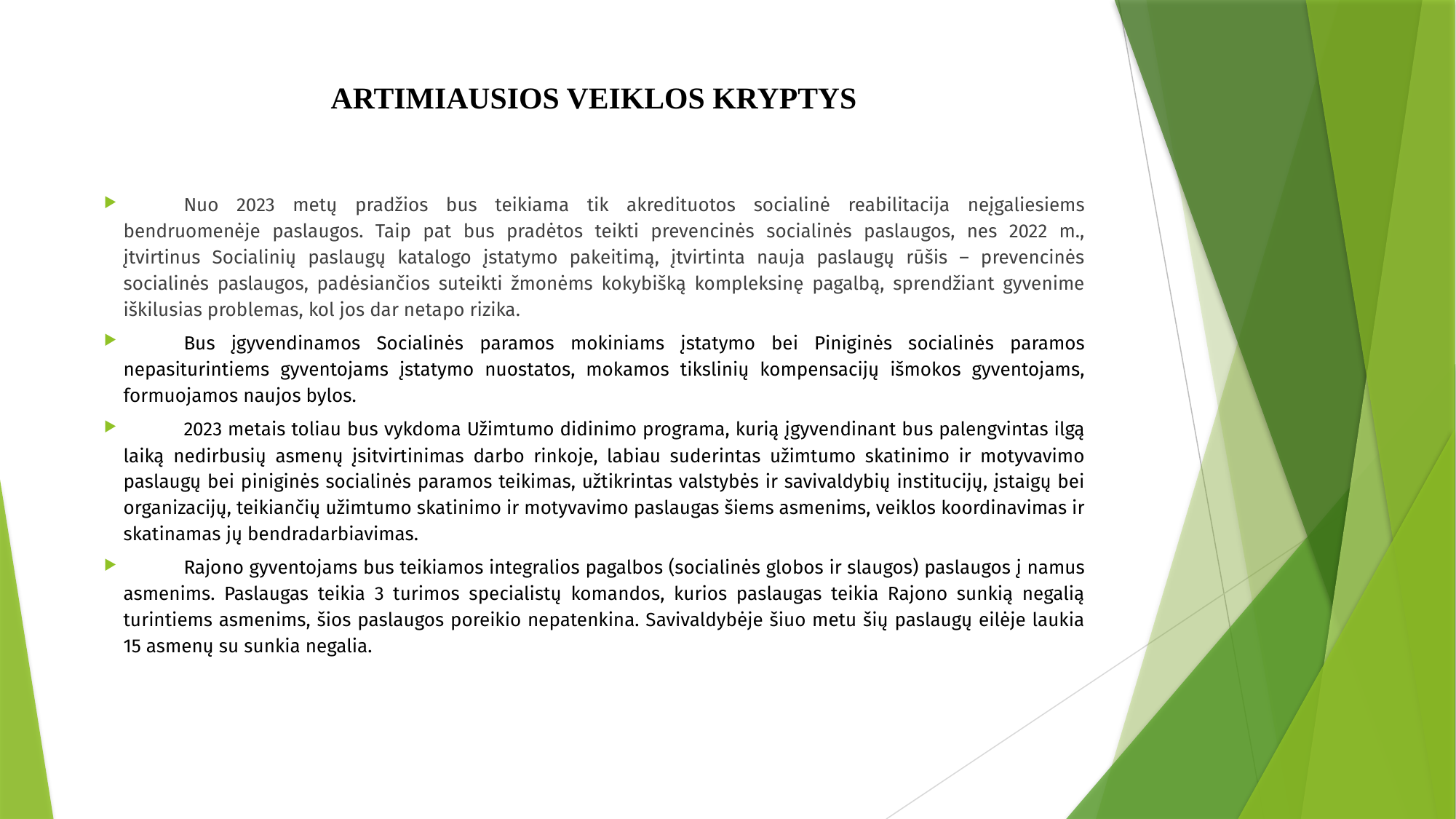

# ARTIMIAUSIOS VEIKLOS KRYPTYS
Nuo 2023 metų pradžios bus teikiama tik akredituotos socialinė reabilitacija neįgaliesiems bendruomenėje paslaugos. Taip pat bus pradėtos teikti prevencinės socialinės paslaugos, nes 2022 m., įtvirtinus Socialinių paslaugų katalogo įstatymo pakeitimą, įtvirtinta nauja paslaugų rūšis – prevencinės socialinės paslaugos, padėsiančios suteikti žmonėms kokybišką kompleksinę pagalbą, sprendžiant gyvenime iškilusias problemas, kol jos dar netapo rizika.
Bus įgyvendinamos Socialinės paramos mokiniams įstatymo bei Piniginės socialinės paramos nepasiturintiems gyventojams įstatymo nuostatos, mokamos tikslinių kompensacijų išmokos gyventojams, formuojamos naujos bylos.
2023 metais toliau bus vykdoma Užimtumo didinimo programa, kurią įgyvendinant bus palengvintas ilgą laiką nedirbusių asmenų įsitvirtinimas darbo rinkoje, labiau suderintas užimtumo skatinimo ir motyvavimo paslaugų bei piniginės socialinės paramos teikimas, užtikrintas valstybės ir savivaldybių institucijų, įstaigų bei organizacijų, teikiančių užimtumo skatinimo ir motyvavimo paslaugas šiems asmenims, veiklos koordinavimas ir skatinamas jų bendradarbiavimas.
Rajono gyventojams bus teikiamos integralios pagalbos (socialinės globos ir slaugos) paslaugos į namus asmenims. Paslaugas teikia 3 turimos specialistų komandos, kurios paslaugas teikia Rajono sunkią negalią turintiems asmenims, šios paslaugos poreikio nepatenkina. Savivaldybėje šiuo metu šių paslaugų eilėje laukia 15 asmenų su sunkia negalia.